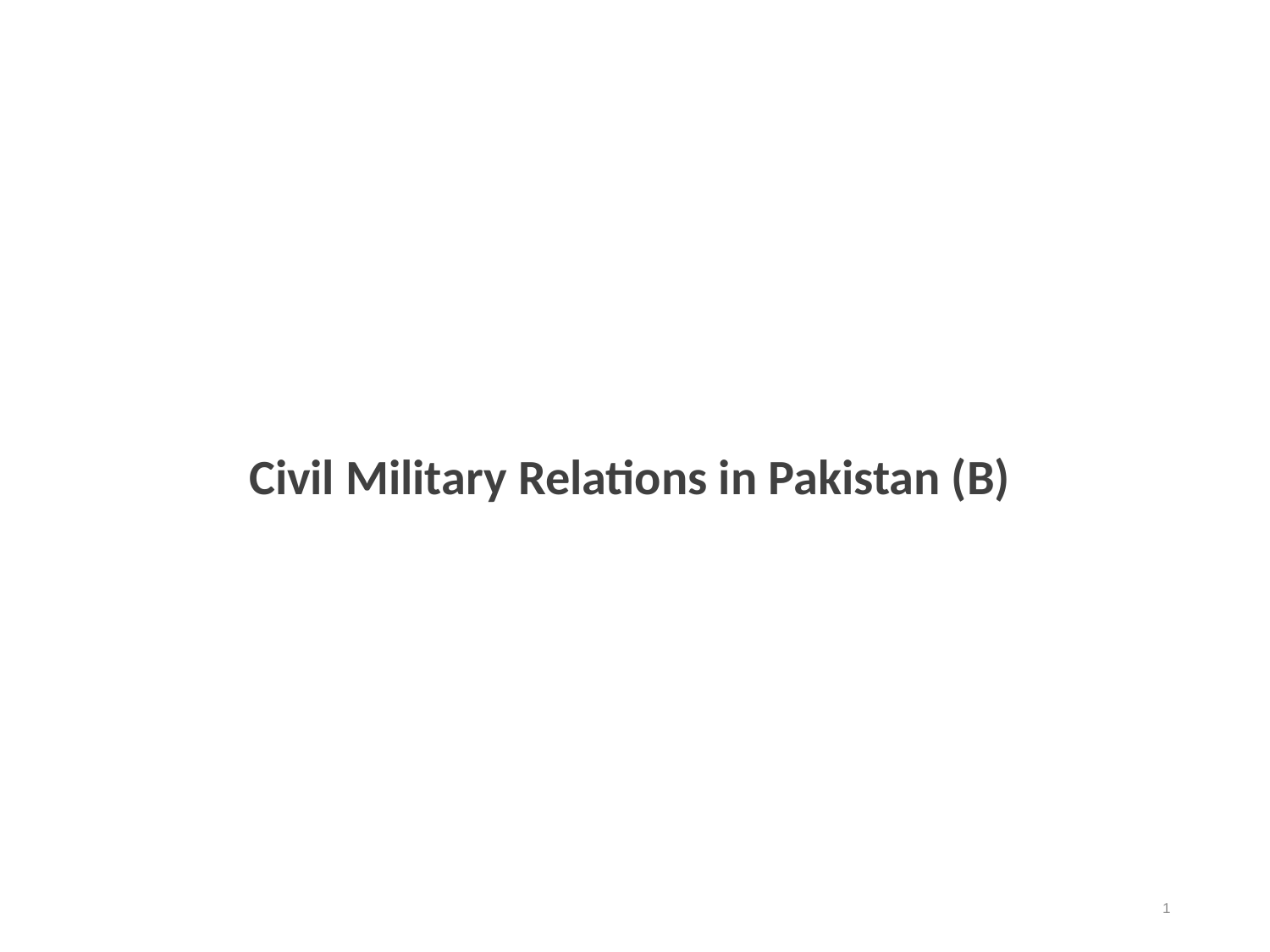

Civil Military Relations in Pakistan (B)

1